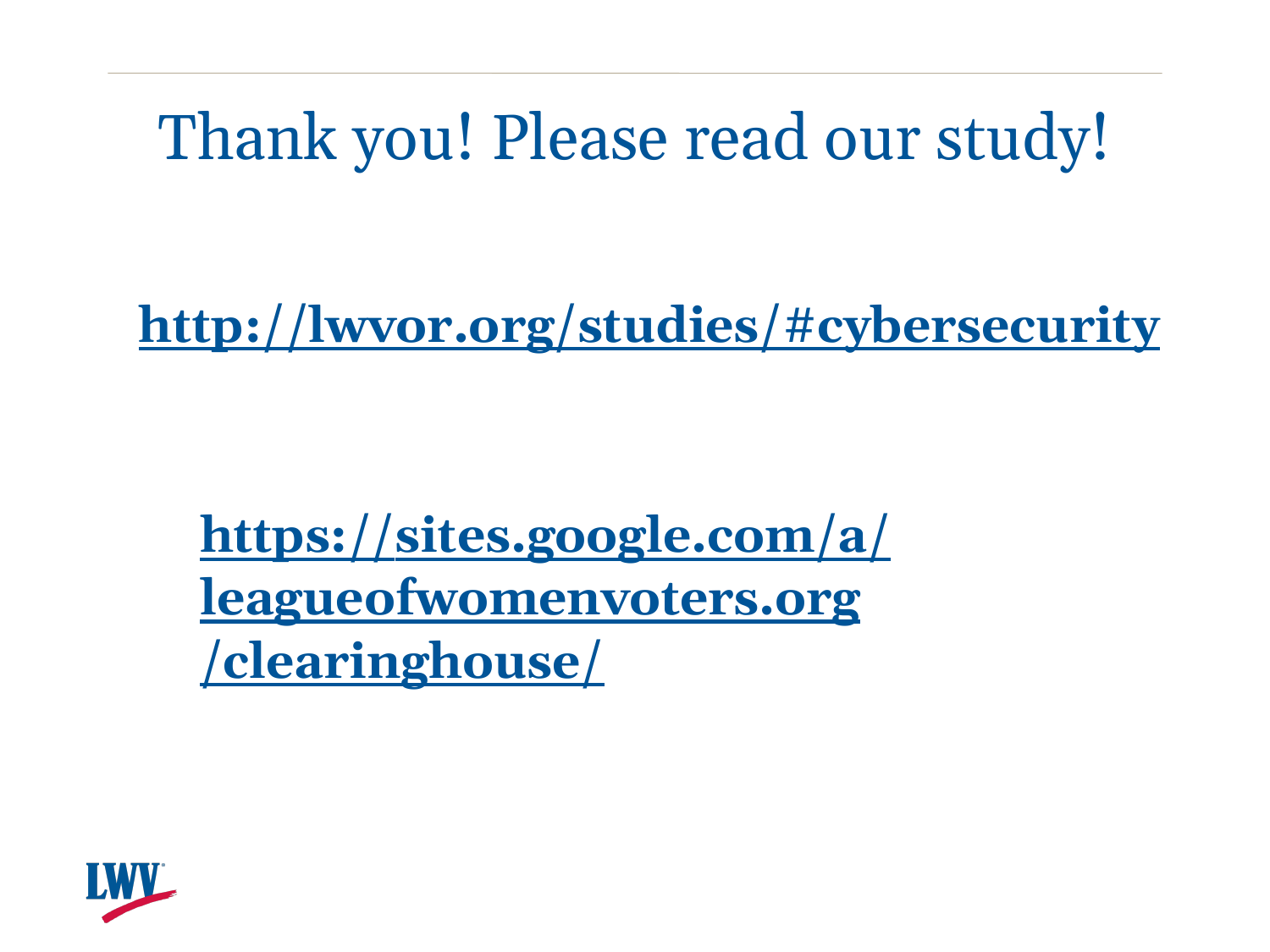

# Thank you! Please read our study!
http://lwvor.org/studies/#cybersecurity
https://sites.google.com/a/leagueofwomenvoters.org/clearinghouse/